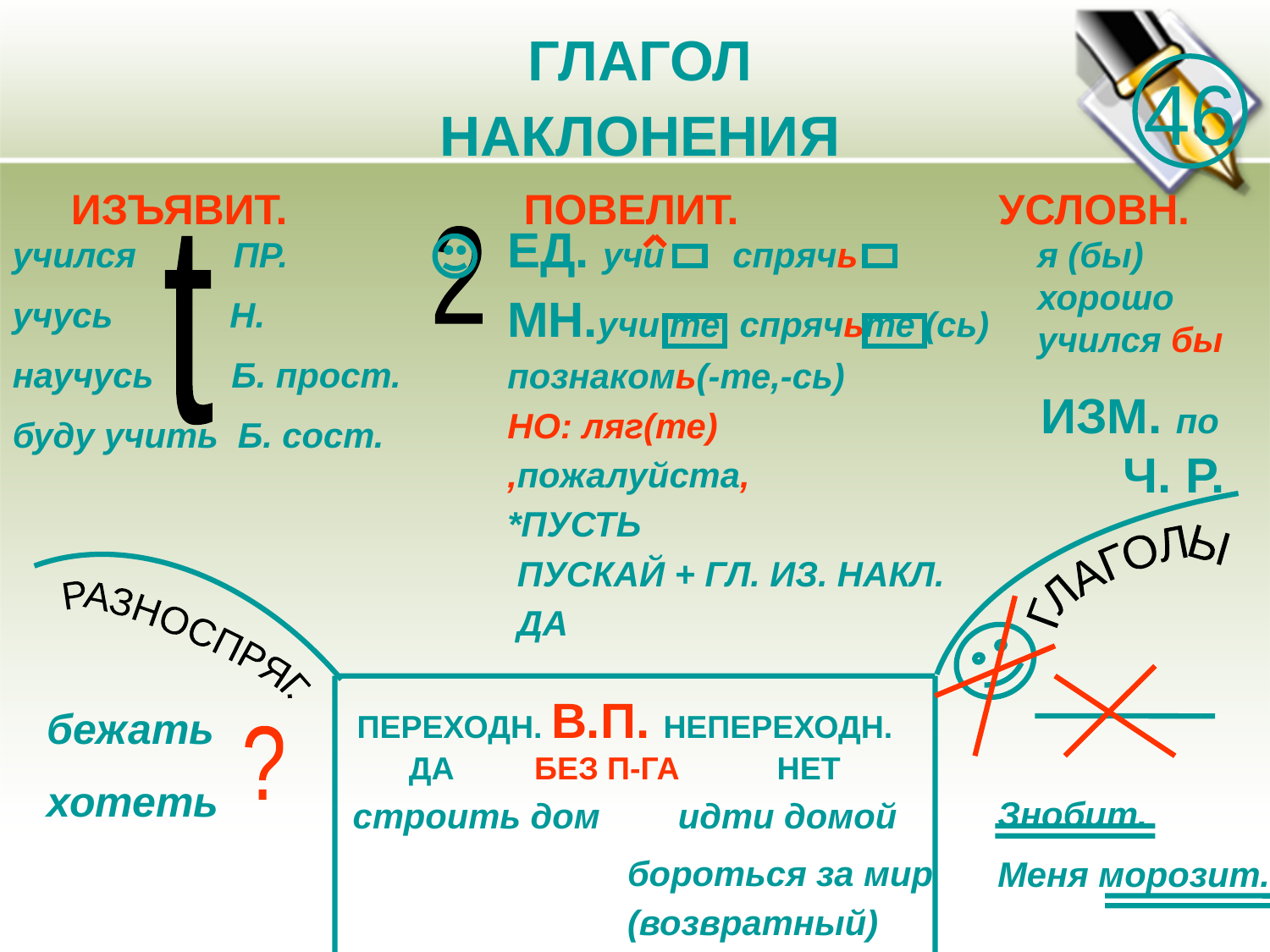

ГЛАГОЛ
НАКЛОНЕНИЯ
46
  ИЗЪЯВИТ.                    ПОВЕЛИТ.                      УСЛОВН.
учился          ПР.
учусь            Н.
научусь        Б. прост.
буду учить  Б. сост.
2
ЕД. учи       спрячь
МН.учи те  спрячьте (сь)
познакомь(-те,-сь)
НО: ляг(те)
,пожалуйста,
*ПУСТЬ
 ПУСКАЙ + ГЛ. ИЗ. НАКЛ.
 ДА
я (бы) хорошо учился бы
ИЗМ. по        Ч. Р.
t

ГЛАГОЛЫ

РАЗНОСПРЯГ.

бежать
хотеть
ПЕРЕХОДН. В.П. НЕПЕРЕХОДН.
ДА         БЕЗ П-ГА           НЕТ
строить дом        идти домой

?
Знобит.
Меня морозит.

бороться за мир
(возвратный)